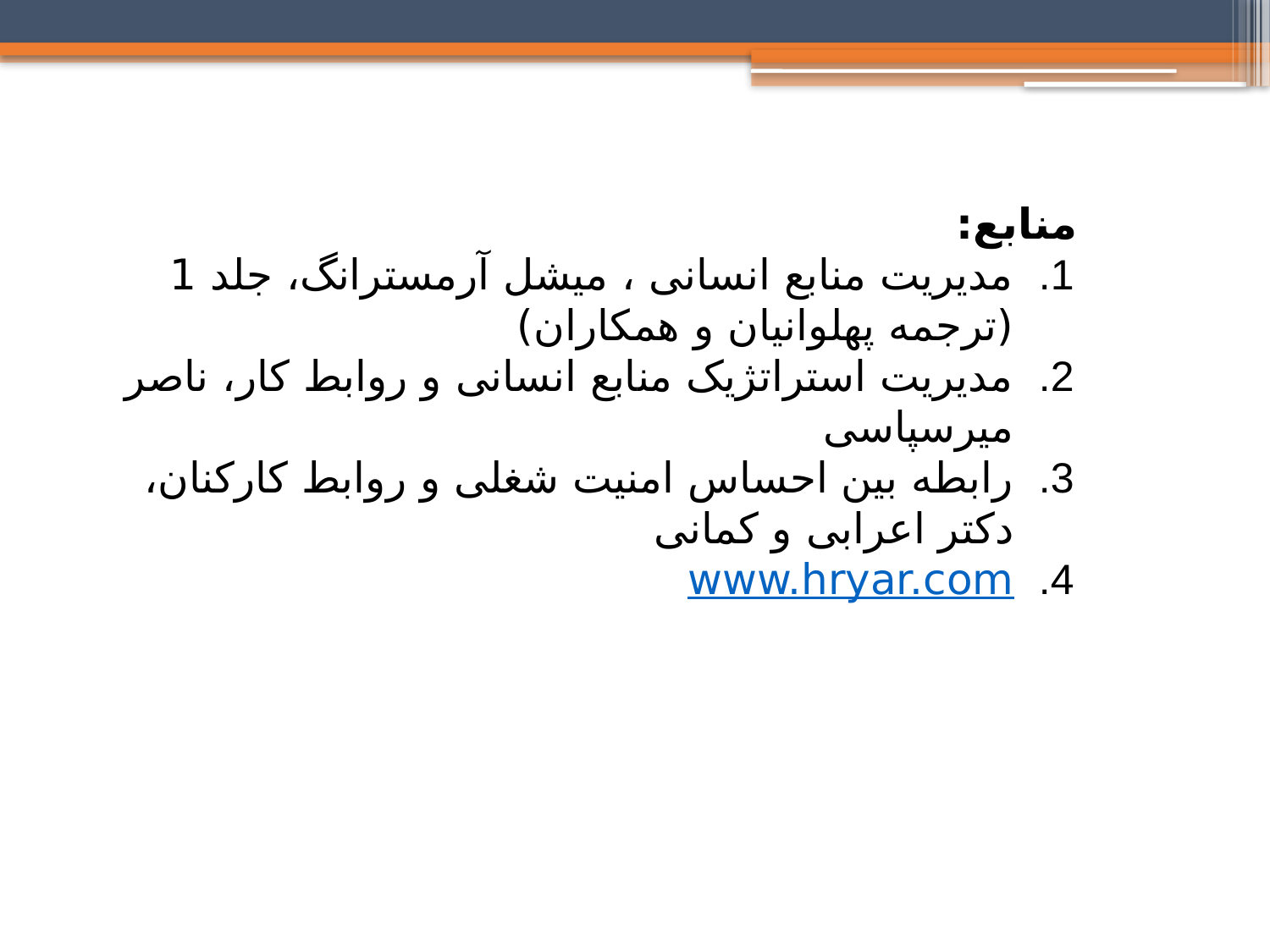

منابع:
مدیریت منابع انسانی ، میشل آرمسترانگ، جلد 1 (ترجمه پهلوانیان و همکاران)
مدیریت استراتژیک منابع انسانی و روابط کار، ناصر میرسپاسی
رابطه بین احساس امنیت شغلی و روابط کارکنان، دکتر اعرابی و کمانی
www.hryar.com